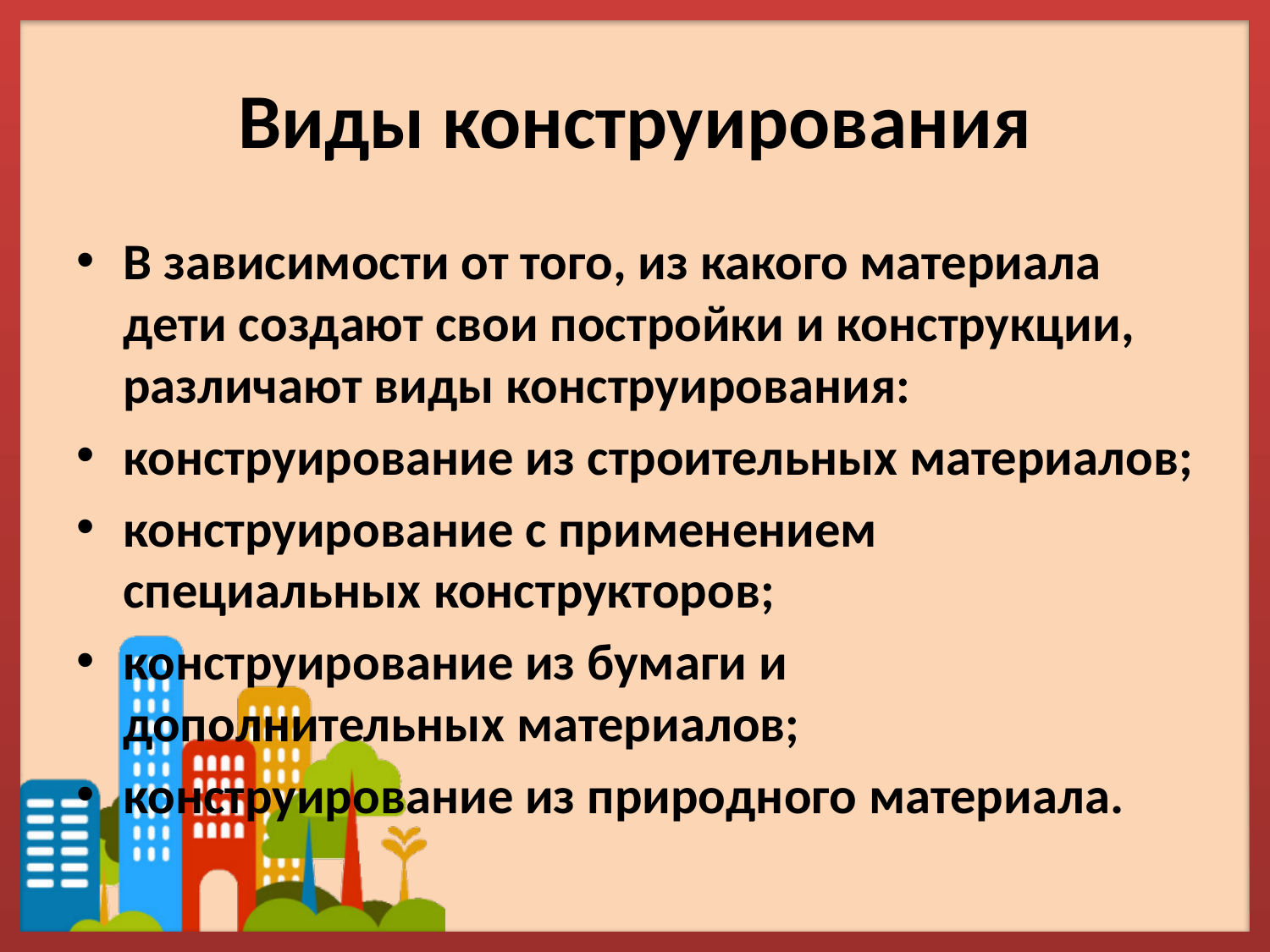

# Виды конструирования​
В зависимости от того, из какого материала дети создают свои постройки и конструкции, различают виды конструирования:​
конструирование из строительных материалов;​
конструирование с применением специальных конструкторов;​
конструирование из бумаги и дополнительных материалов;​
конструирование из природного материала. ​